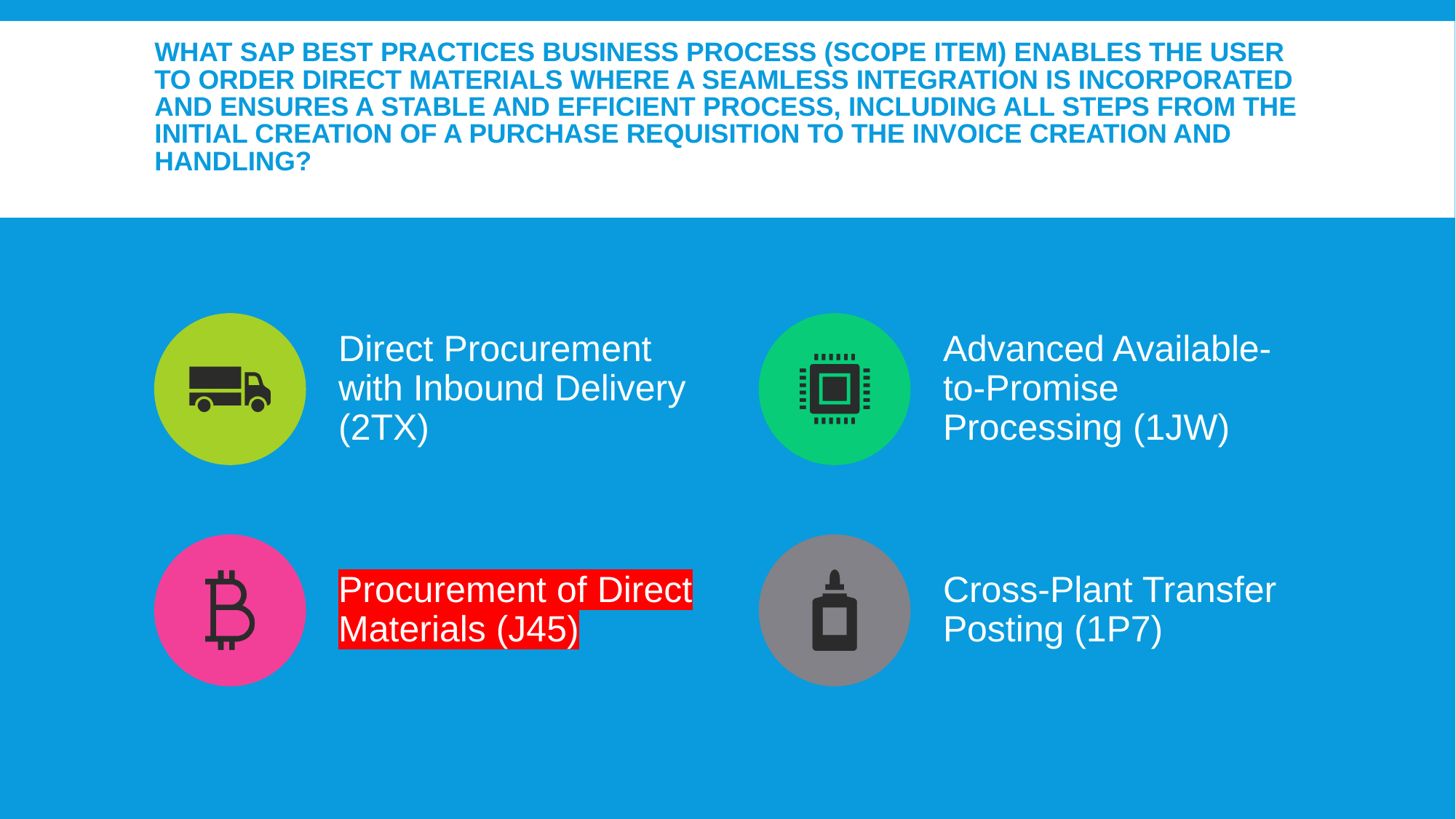

# What SAP Best Practices business process (scope item) enables the user to order direct materials where a seamless integration is incorporated and ensures a stable and efficient process, including all steps from the initial creation of a purchase requisition to the invoice creation and handling?
Direct Procurement with Inbound Delivery (2TX)
Advanced Available-to-Promise Processing (1JW)
Procurement of Direct Materials (J45)
Cross-Plant Transfer Posting (1P7)